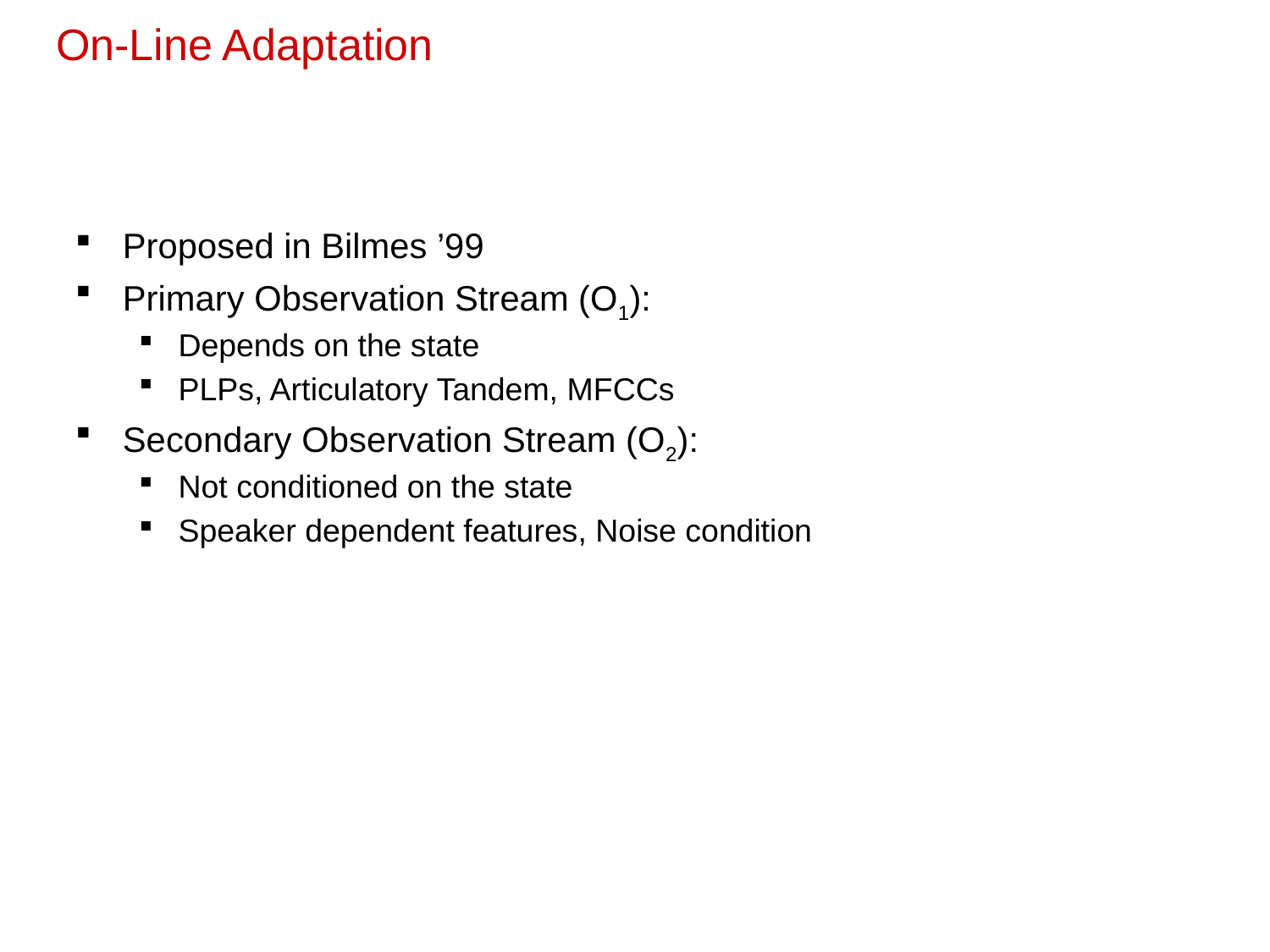

# On-Line Adaptation
Proposed in Bilmes ’99
Primary Observation Stream (O1):
Depends on the state
PLPs, Articulatory Tandem, MFCCs
Secondary Observation Stream (O2):
Not conditioned on the state
Speaker dependent features, Noise condition